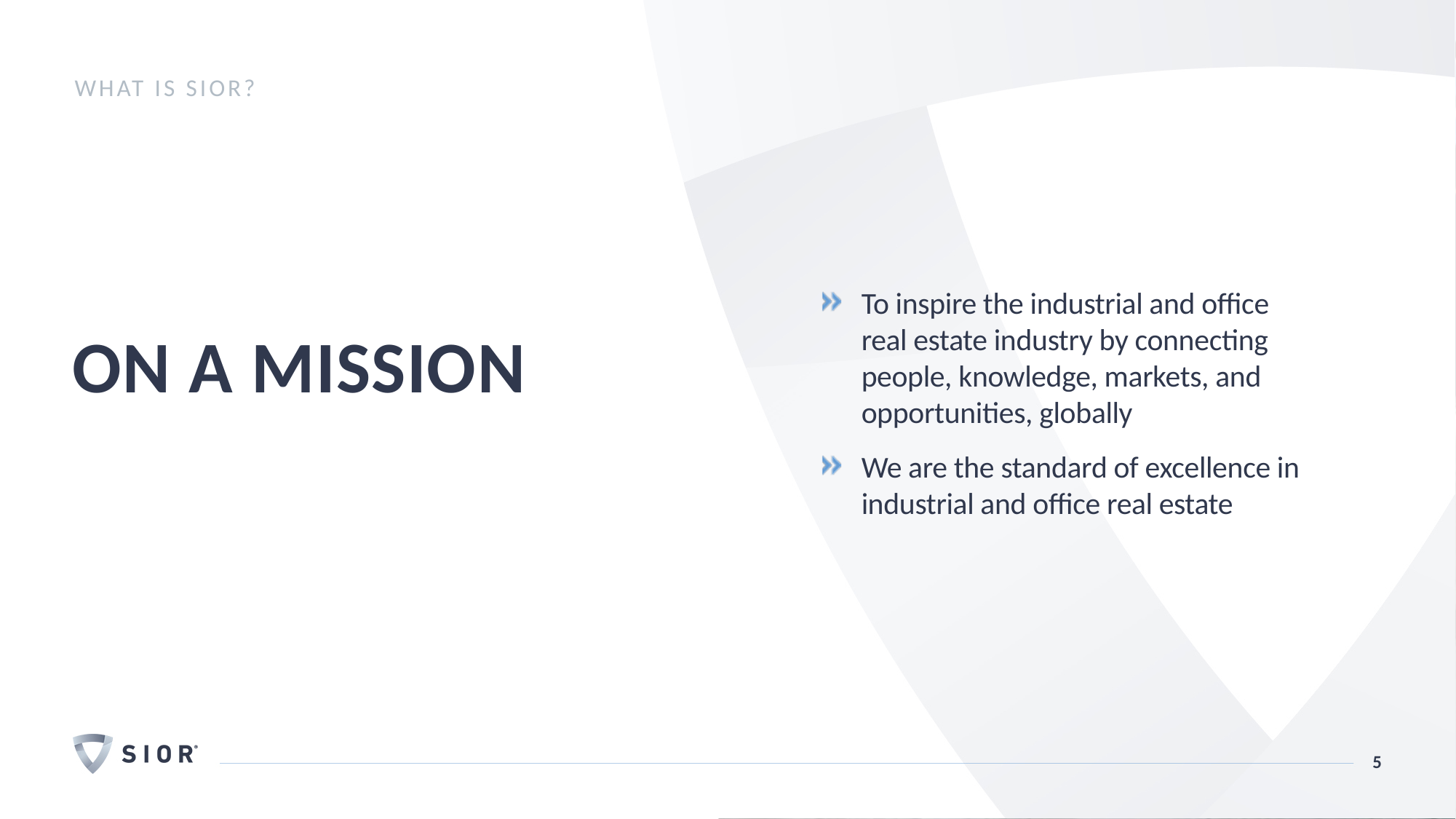

WHAT IS SIOR?
To inspire the industrial and office real estate industry by connecting people, knowledge, markets, and opportunities, globally
We are the standard of excellence in industrial and office real estate
ON A MISSION
	5